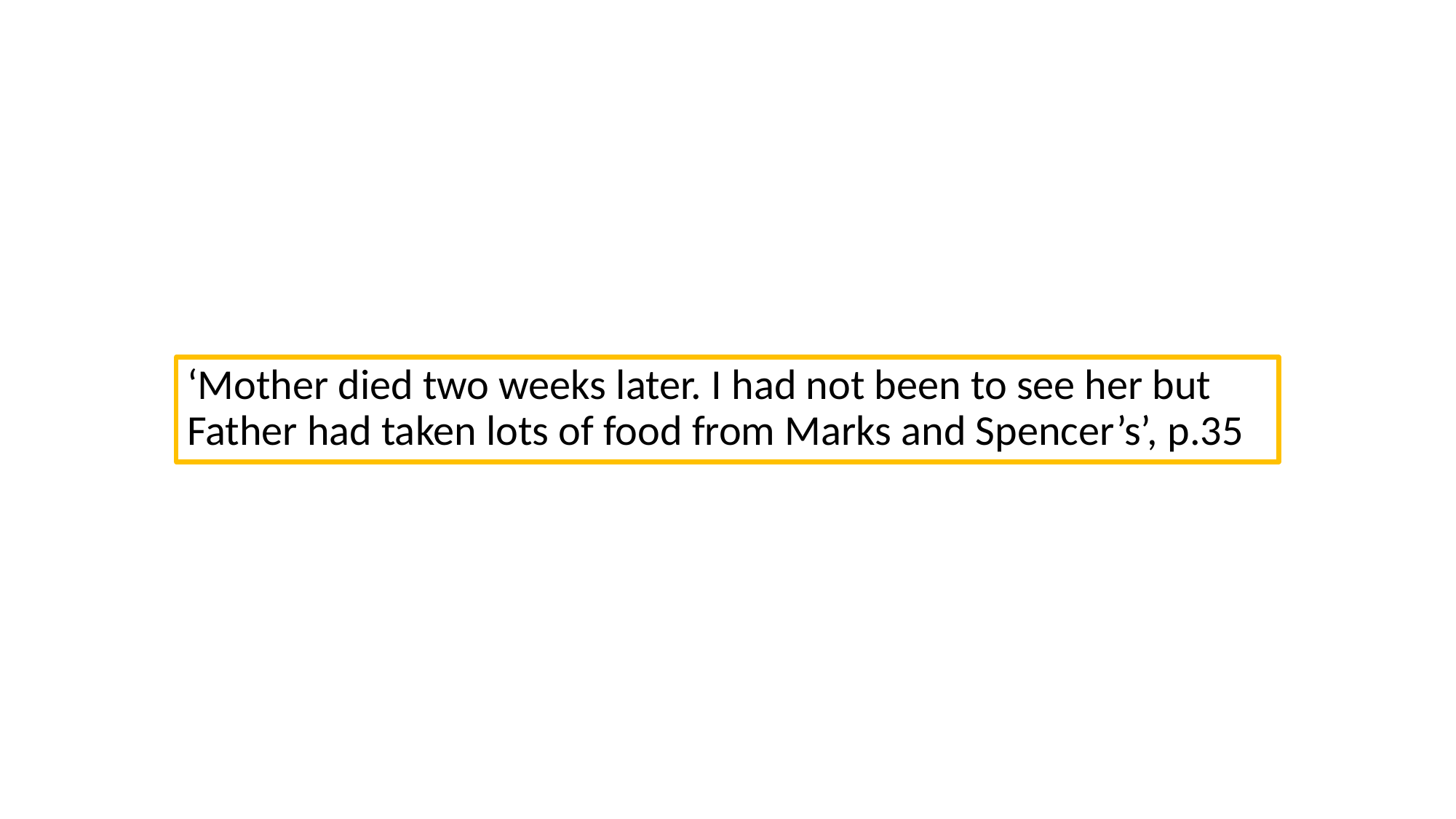

‘Mother died two weeks later. I had not been to see her but Father had taken lots of food from Marks and Spencer’s’, p.35